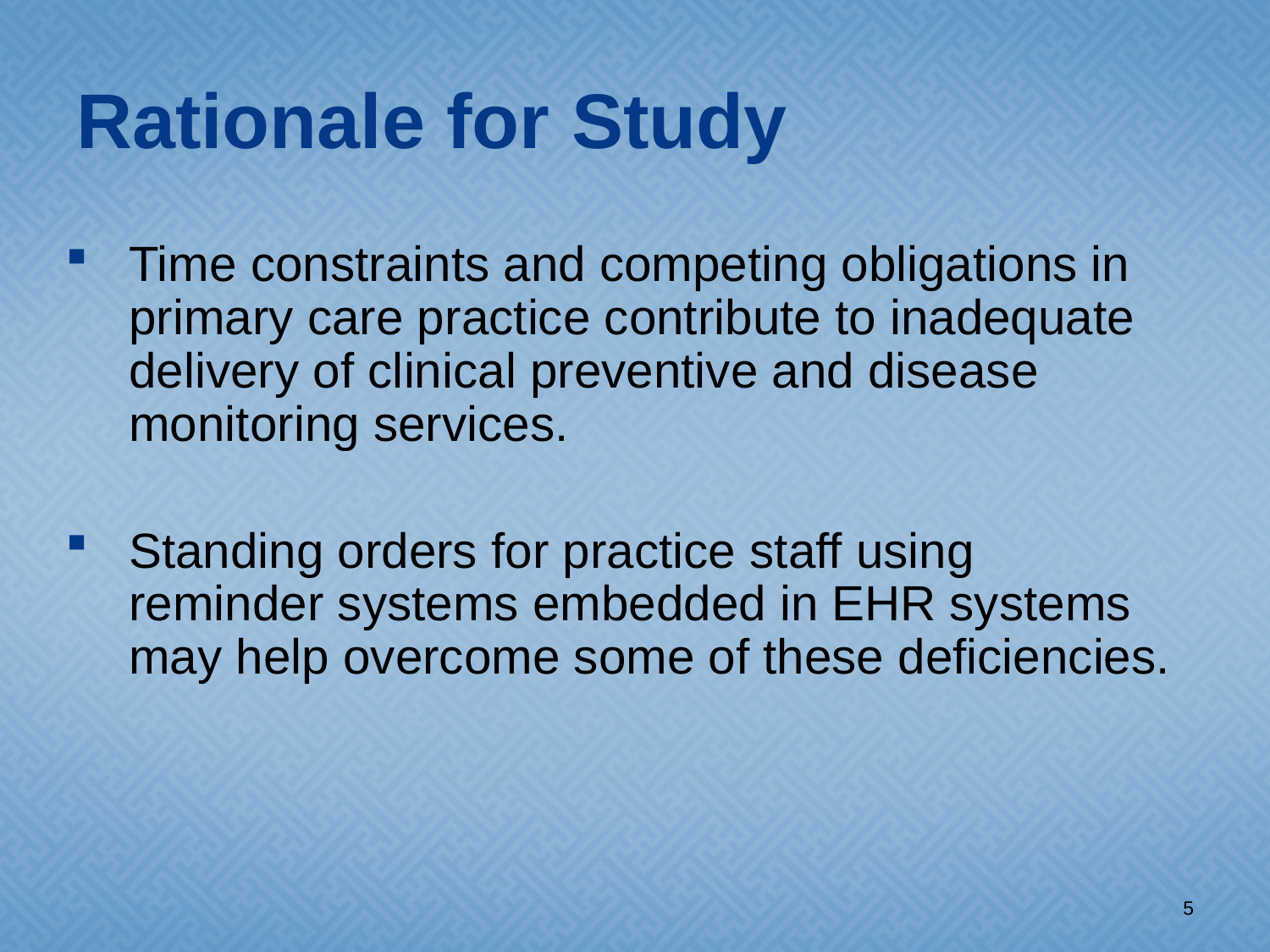

# Rationale for Study
Time constraints and competing obligations in primary care practice contribute to inadequate delivery of clinical preventive and disease monitoring services.

Standing orders for practice staff using reminder systems embedded in EHR systems may help overcome some of these deficiencies.

5